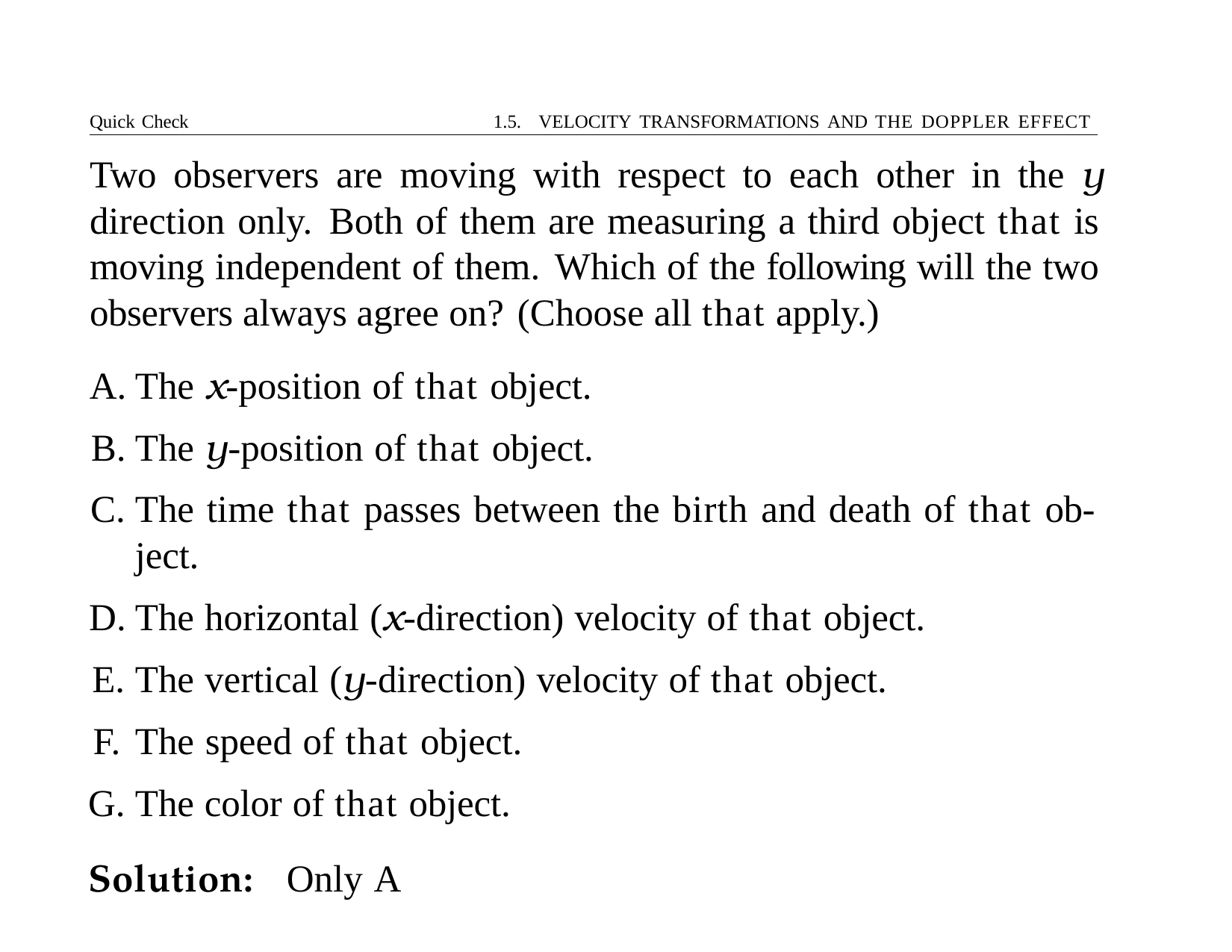

Quick Check	1.5.  VELOCITY TRANSFORMATIONS AND THE DOPPLER EFFECT

# Two observers are moving with respect to each other in the y direction only. Both of them are measuring a third object that is moving independent of them. Which of the following will the two observers always agree on? (Choose all that apply.)
The x-position of that object.
The y-position of that object.
The time that passes between the birth and death of that ob- ject.
The horizontal (x-direction) velocity of that object.
The vertical (y-direction) velocity of that object.
The speed of that object.
The color of that object.
Solution:	Only A